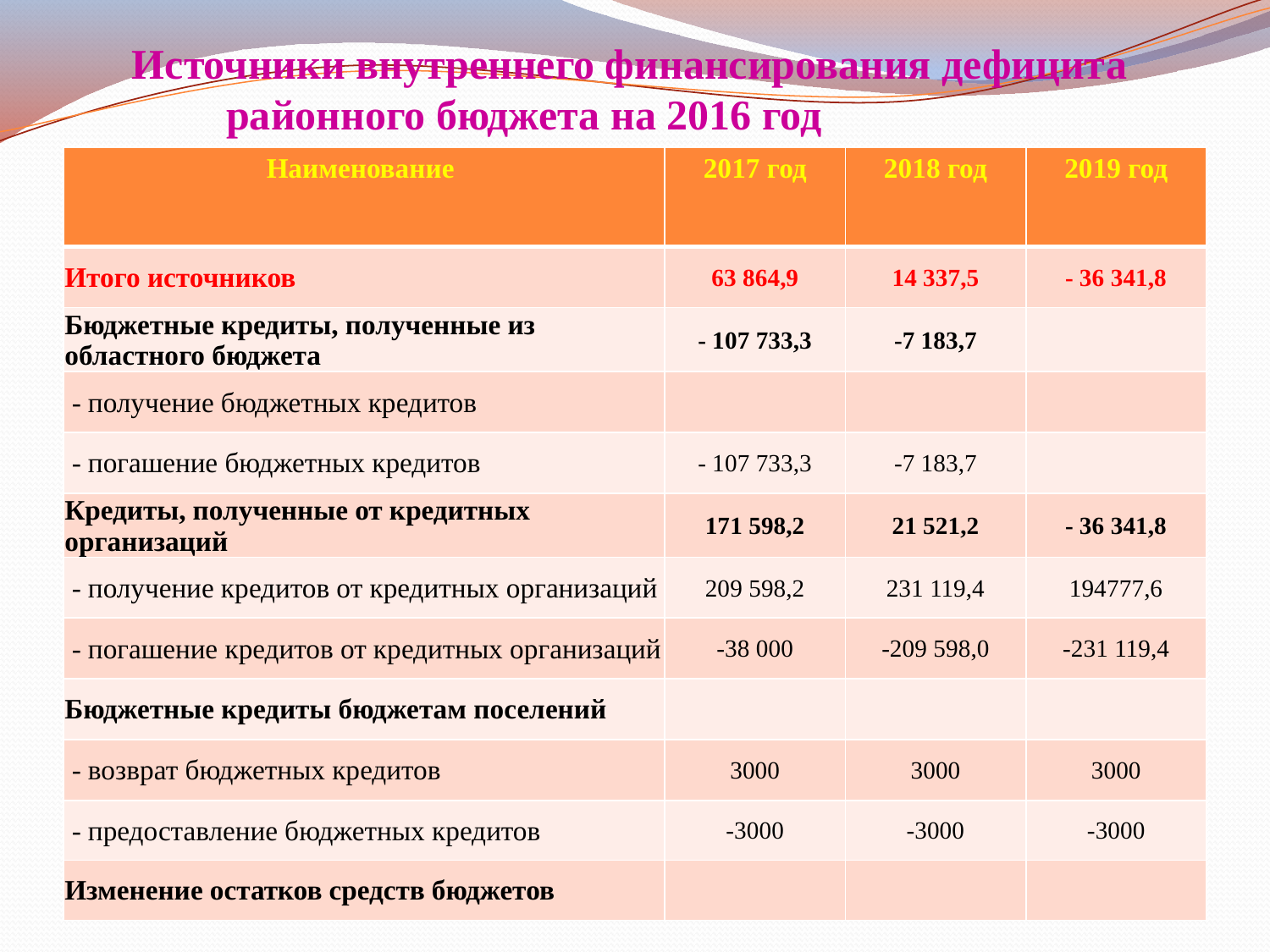

# Источники внутреннего финансирования дефицита районного бюджета на 2016 год
| Наименование | 2017 год | 2018 год | 2019 год |
| --- | --- | --- | --- |
| Итого источников | 63 864,9 | 14 337,5 | - 36 341,8 |
| Бюджетные кредиты, полученные из областного бюджета | - 107 733,3 | -7 183,7 |  |
| - получение бюджетных кредитов |  |  |  |
| - погашение бюджетных кредитов | - 107 733,3 | -7 183,7 |  |
| Кредиты, полученные от кредитных организаций | 171 598,2 | 21 521,2 | - 36 341,8 |
| - получение кредитов от кредитных организаций | 209 598,2 | 231 119,4 | 194777,6 |
| - погашение кредитов от кредитных организаций | -38 000 | -209 598,0 | -231 119,4 |
| Бюджетные кредиты бюджетам поселений |  |  |  |
| - возврат бюджетных кредитов | 3000 | 3000 | 3000 |
| - предоставление бюджетных кредитов | -3000 | -3000 | -3000 |
| Изменение остатков средств бюджетов |  |  |  |